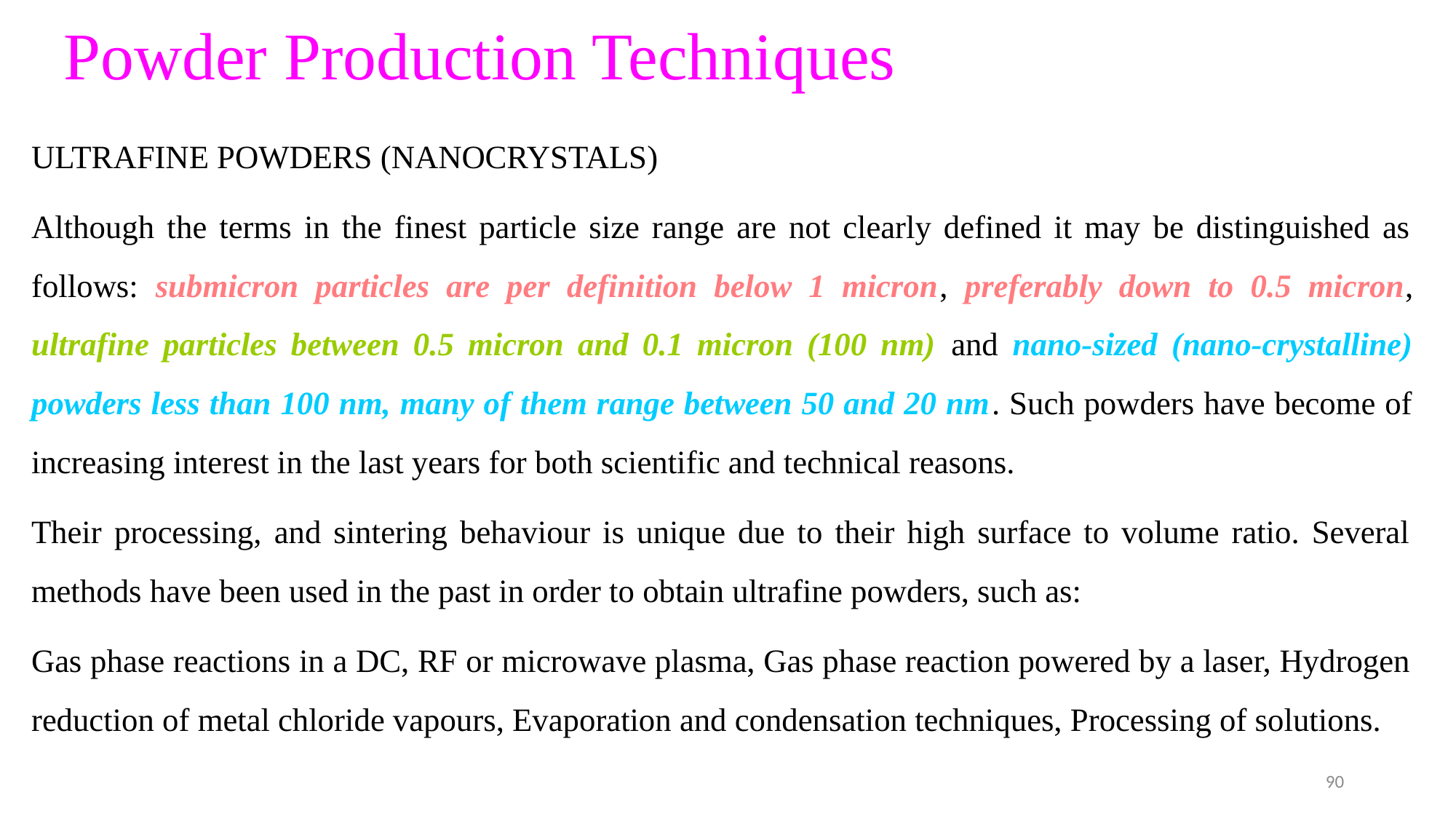

# Powder Production Techniques
ULTRAFINE POWDERS (NANOCRYSTALS)
Although the terms in the finest particle size range are not clearly defined it may be distinguished as follows: submicron particles are per definition below 1 micron, preferably down to 0.5 micron, ultrafine particles between 0.5 micron and 0.1 micron (100 nm) and nano-sized (nano-crystalline) powders less than 100 nm, many of them range between 50 and 20 nm. Such powders have become of increasing interest in the last years for both scientific and technical reasons.
Their processing, and sintering behaviour is unique due to their high surface to volume ratio. Several methods have been used in the past in order to obtain ultrafine powders, such as:
Gas phase reactions in a DC, RF or microwave plasma, Gas phase reaction powered by a laser, Hydrogen reduction of metal chloride vapours, Evaporation and condensation techniques, Processing of solutions.

90